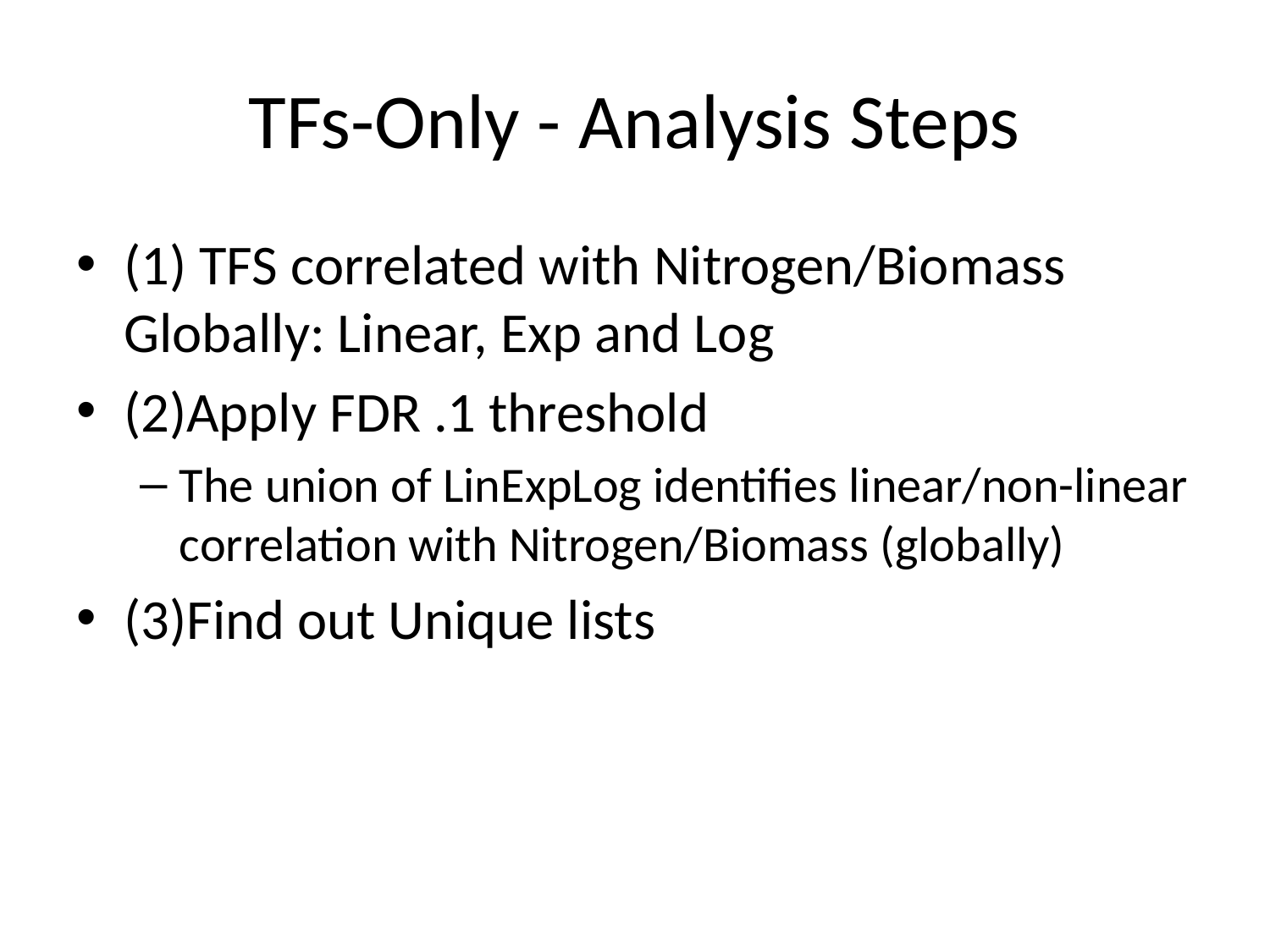

# TFs-Only - Analysis Steps
(1) TFS correlated with Nitrogen/Biomass Globally: Linear, Exp and Log
(2)Apply FDR .1 threshold
The union of LinExpLog identifies linear/non-linear correlation with Nitrogen/Biomass (globally)
(3)Find out Unique lists